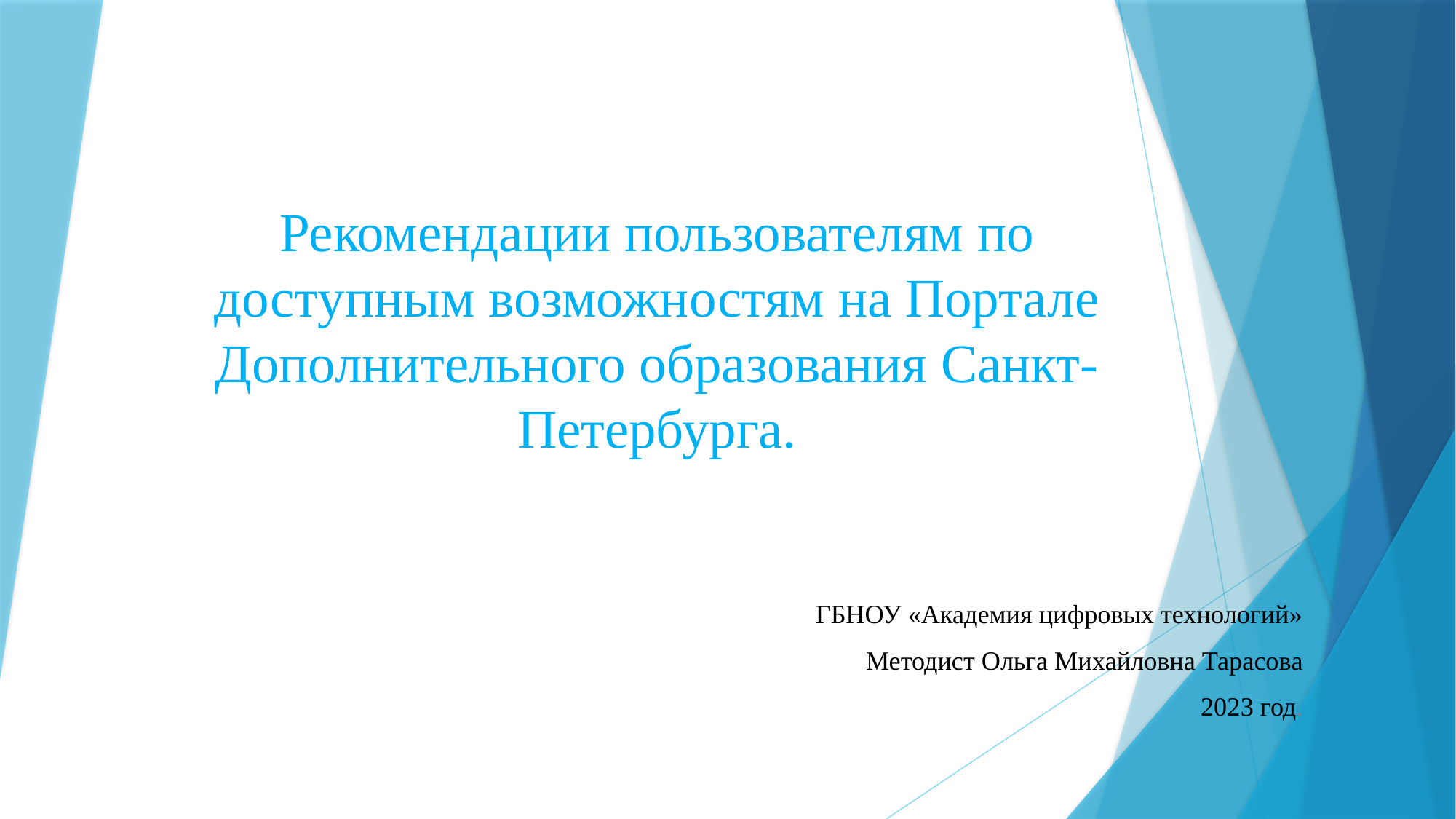

# Рекомендации пользователям по доступным возможностям на Портале Дополнительного образования Санкт-Петербурга.

ГБНОУ «Академия цифровых технологий»
Методист Ольга Михайловна Тарасова
2023 год.